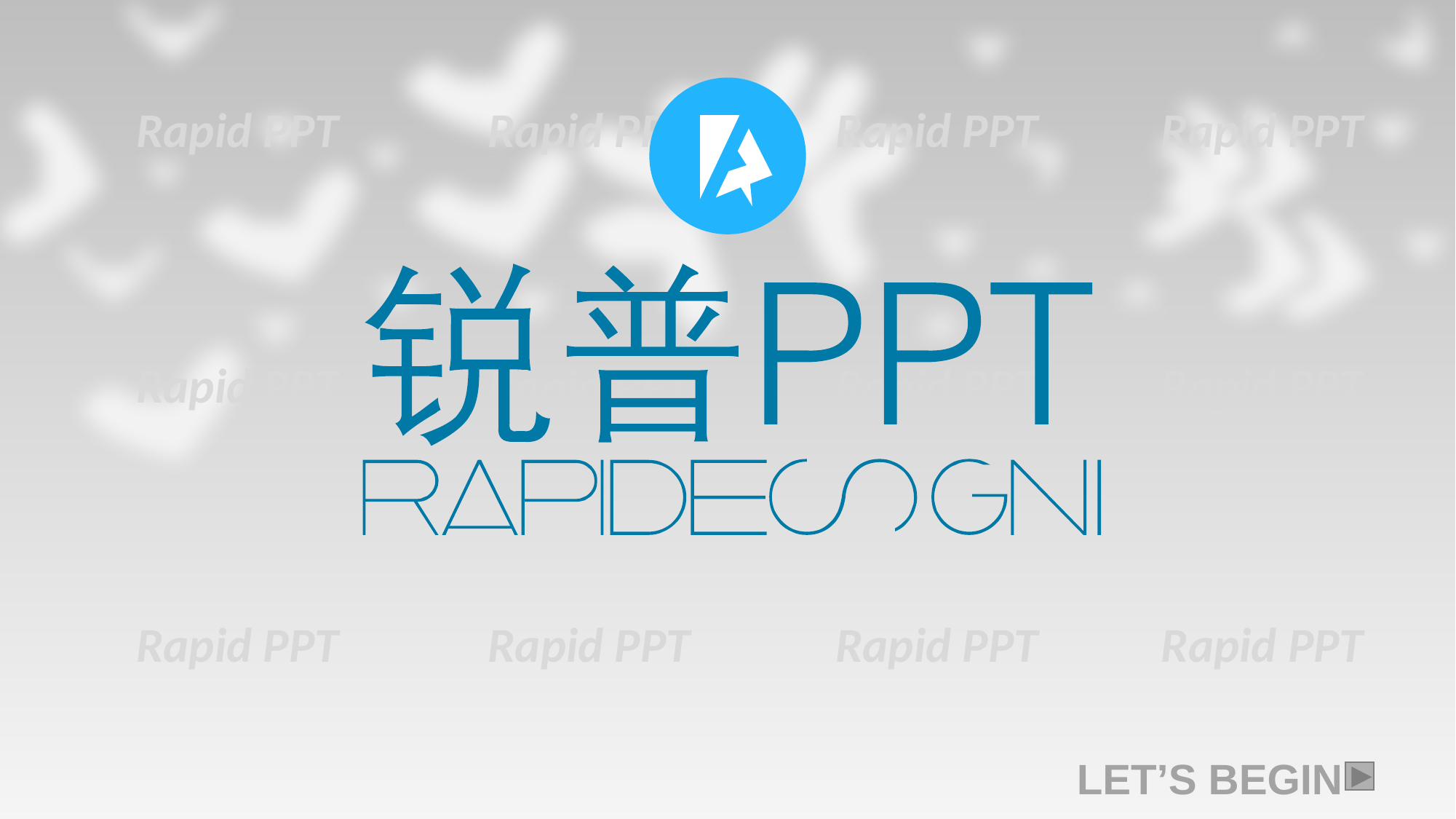

Rapid PPT
Rapid PPT
Rapid PPT
Rapid PPT

Rapid PPT
Rapid PPT
Rapid PPT
Rapid PPT

Rapid PPT
Rapid PPT
Rapid PPT
Rapid PPT
LET’S BEGIN